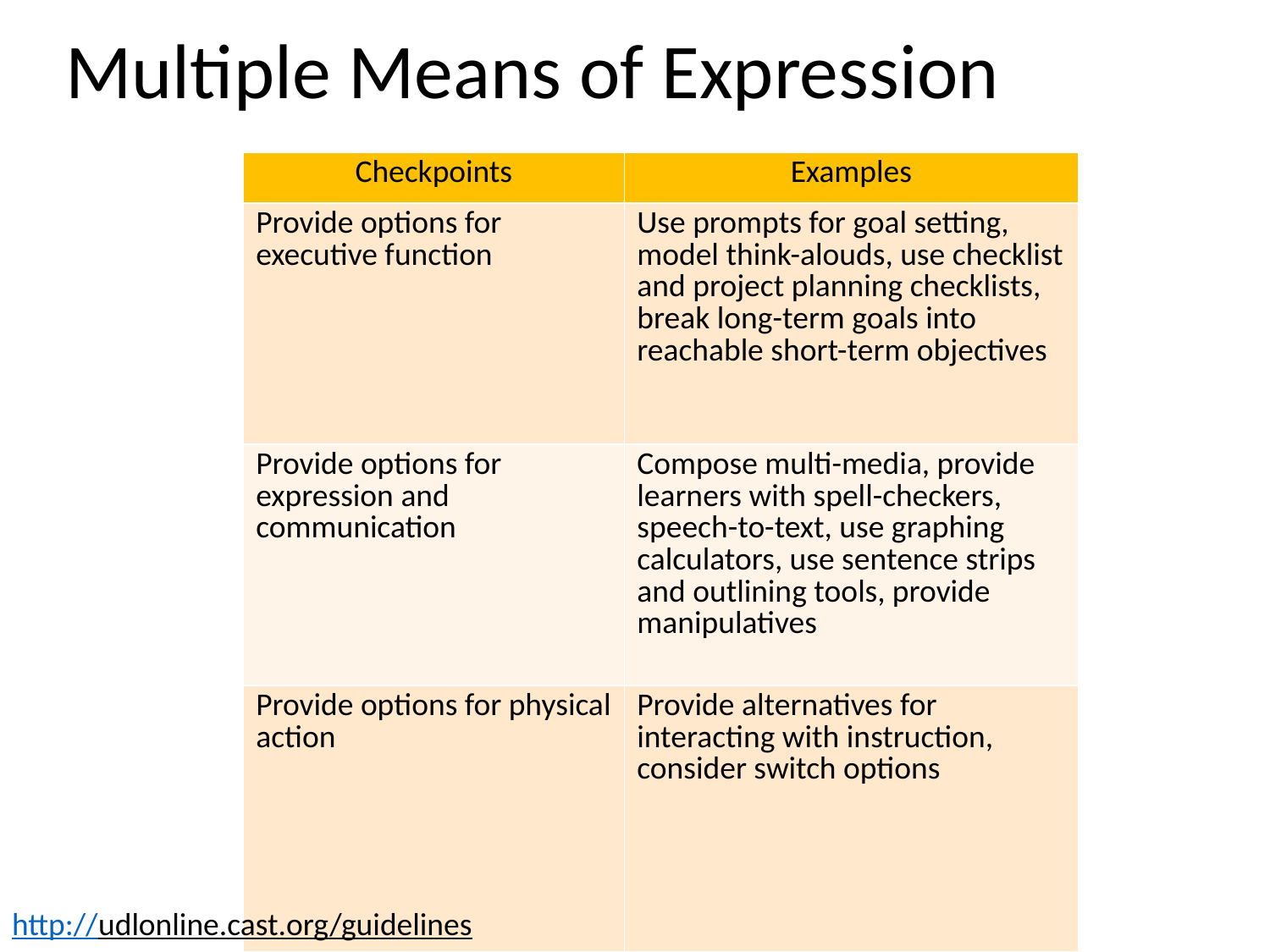

# Multiple Means of Expression
| Checkpoints | Examples |
| --- | --- |
| Provide options for executive function | Use prompts for goal setting, model think-alouds, use checklist and project planning checklists, break long-term goals into reachable short-term objectives |
| Provide options for expression and communication | Compose multi-media, provide learners with spell-checkers, speech-to-text, use graphing calculators, use sentence strips and outlining tools, provide manipulatives |
| Provide options for physical action | Provide alternatives for interacting with instruction, consider switch options |
http://udlonline.cast.org/guidelines